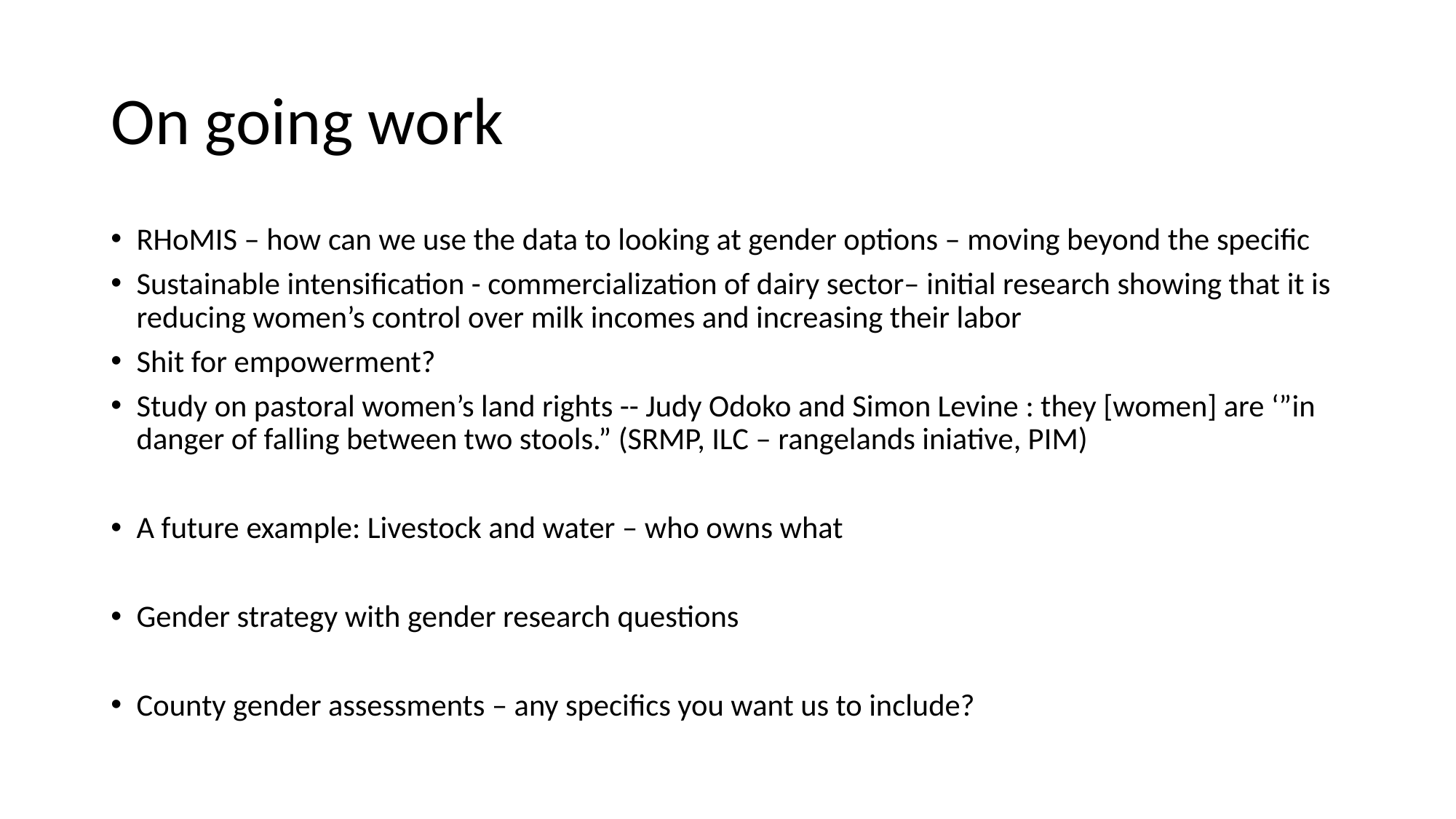

# On going work
RHoMIS – how can we use the data to looking at gender options – moving beyond the specific
Sustainable intensification - commercialization of dairy sector– initial research showing that it is reducing women’s control over milk incomes and increasing their labor
Shit for empowerment?
Study on pastoral women’s land rights -- Judy Odoko and Simon Levine : they [women] are ‘”in danger of falling between two stools.” (SRMP, ILC – rangelands iniative, PIM)

A future example: Livestock and water – who owns what

Gender strategy with gender research questions

County gender assessments – any specifics you want us to include?